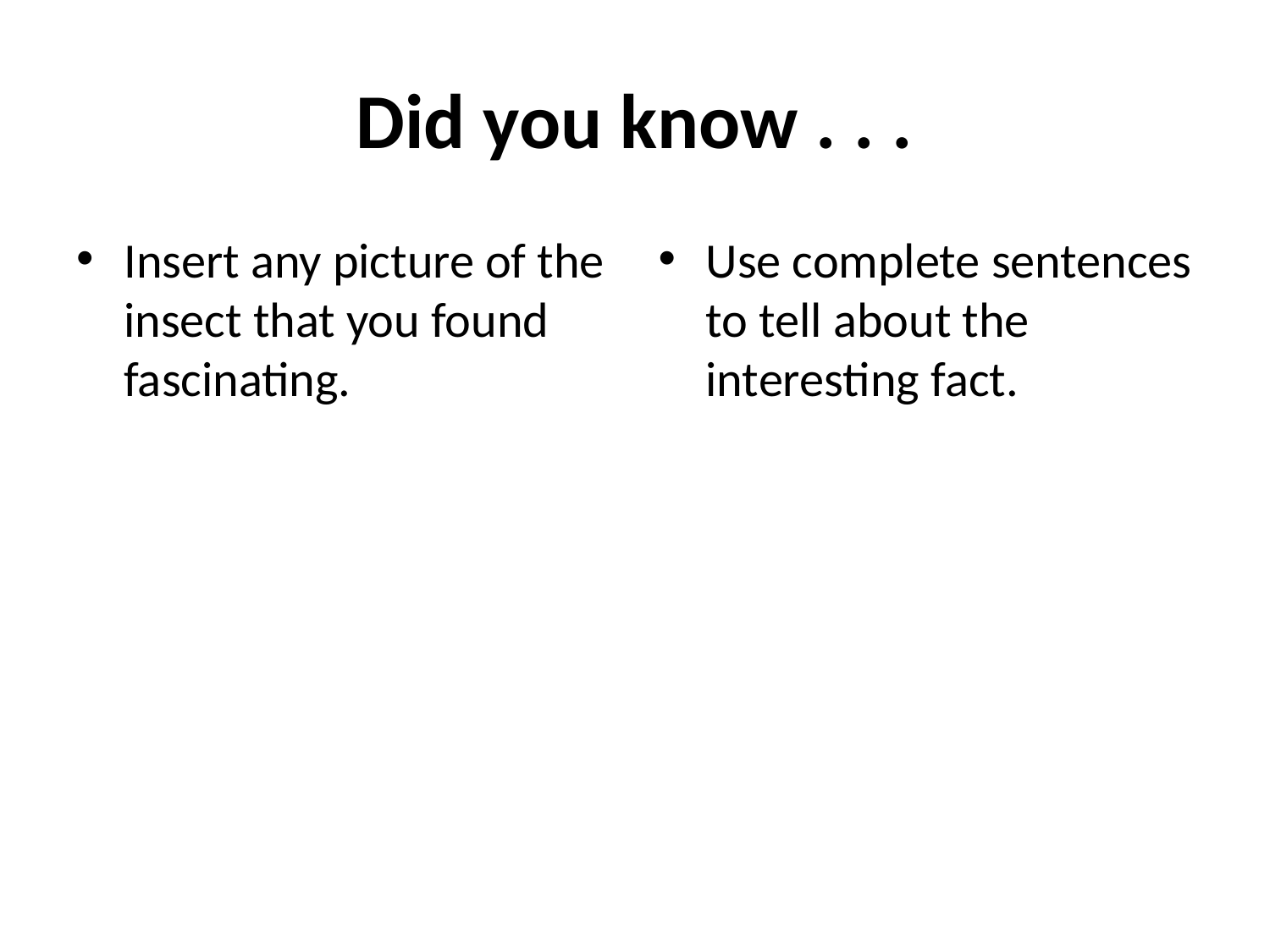

# Did you know . . .
Insert any picture of the insect that you found fascinating.
Use complete sentences to tell about the interesting fact.